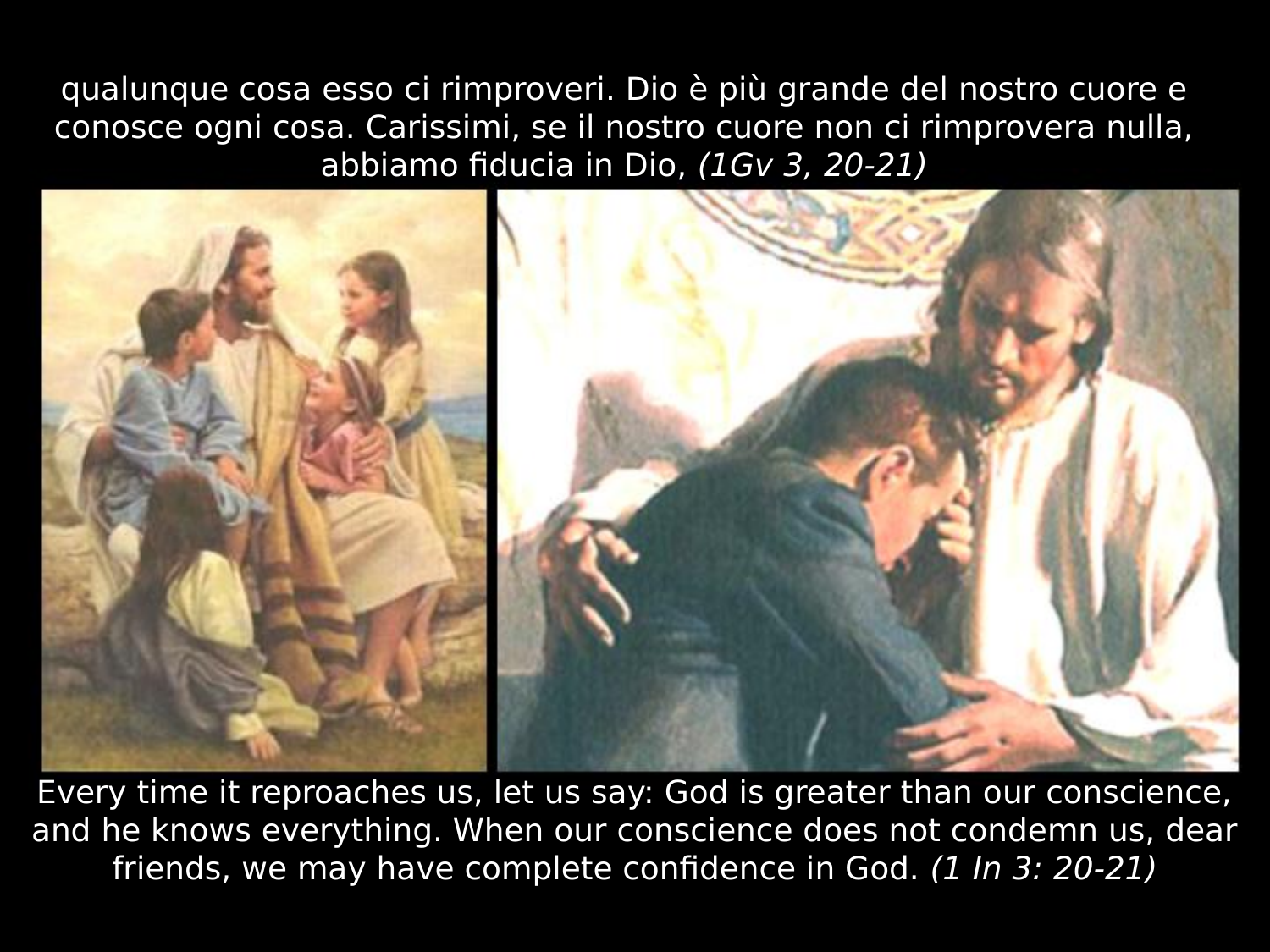

# qualunque cosa esso ci rimproveri. Dio è più grande del nostro cuore e conosce ogni cosa. Carissimi, se il nostro cuore non ci rimprovera nulla, abbiamo fiducia in Dio, (1Gv 3, 20-21)
Every time it reproaches us, let us say: God is greater than our conscience, and he knows everything. When our conscience does not condemn us, dear friends, we may have complete confidence in God. (1 In 3: 20-21)